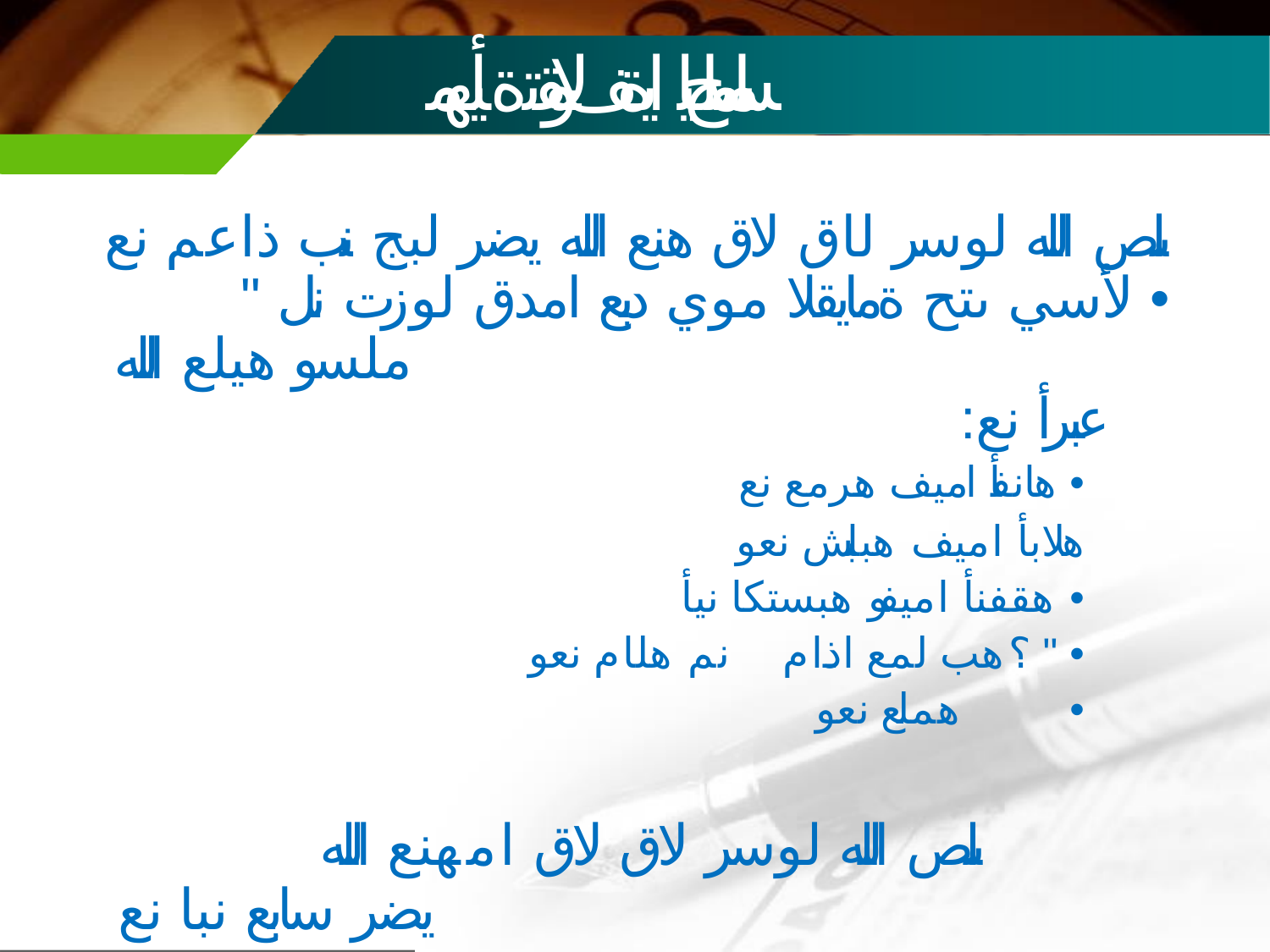

# ملسملا ةايح يف تقولا ةيمهأ

ىلص الله لوسر لاق لاق هنع الله يضر لبج نب ذاعم نع	• لأسي ىتح ةمايقلا موي دبع امدق لوزت نل " ملسو هيلع الله
:عبرأ نع
هانفأ اميف هرمع نع	•
هلابأ اميف هبابش نعو	• هقفنأ اميفو هبستكا نيأ نم هلام نعو	• " ؟هب لمع اذام هملع نعو	•

ىلص الله لوسر لاق لاق امهنع الله يضر سابع نبا نع	•
:سانلا نم ريثك امهيف نوبغم ناتمعن " ملسو هيلع الله
“ غارفلاو ةحصلا